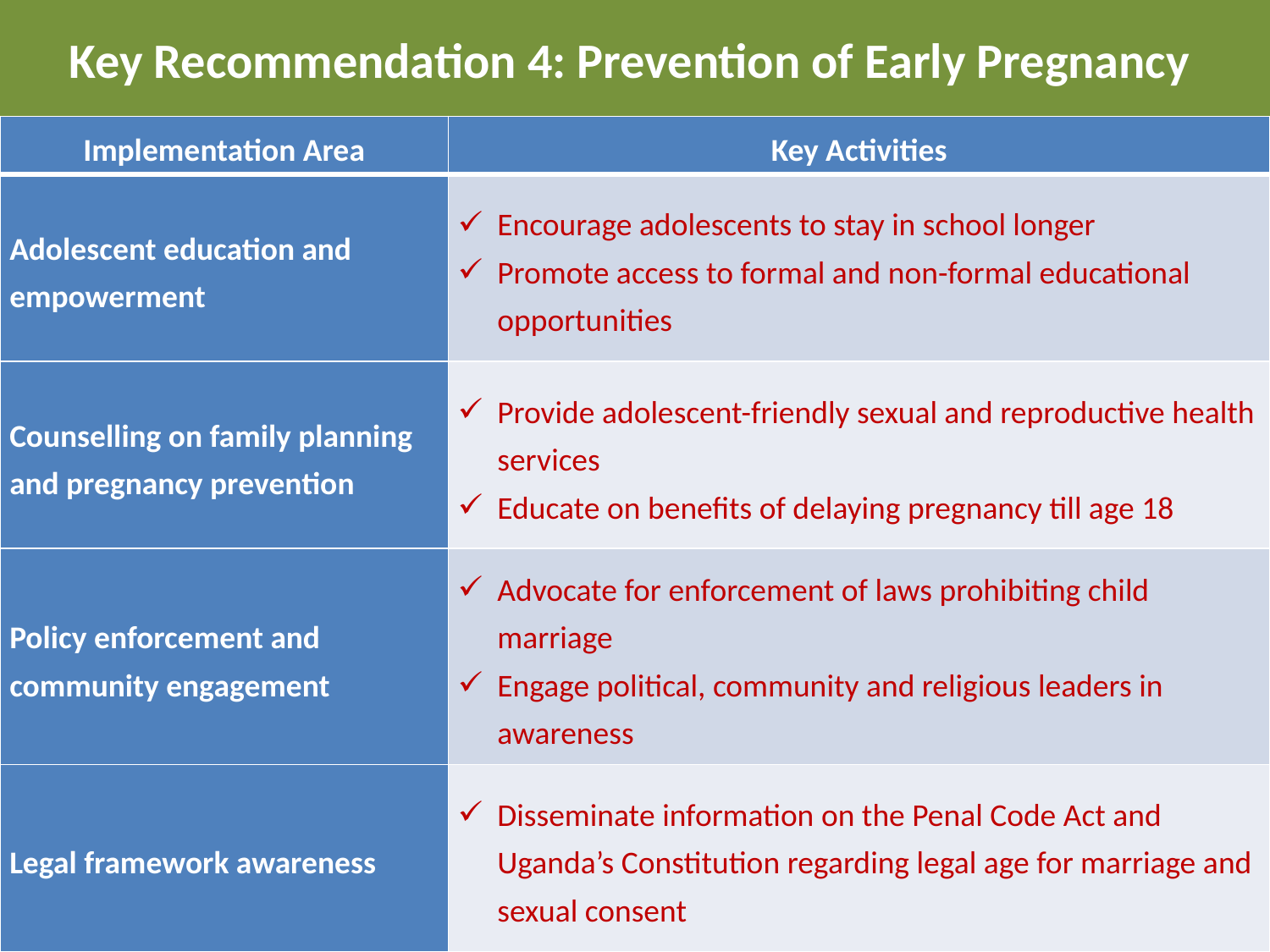

Key Recommendation 4: Prevention of Early Pregnancy
| Implementation Area | Key Activities |
| --- | --- |
| Adolescent education and empowerment | Encourage adolescents to stay in school longer Promote access to formal and non-formal educational opportunities |
| Counselling on family planning and pregnancy prevention | Provide adolescent-friendly sexual and reproductive health services Educate on benefits of delaying pregnancy till age 18 |
| Policy enforcement and community engagement | Advocate for enforcement of laws prohibiting child marriage Engage political, community and religious leaders in awareness |
| Legal framework awareness | Disseminate information on the Penal Code Act and Uganda’s Constitution regarding legal age for marriage and sexual consent |